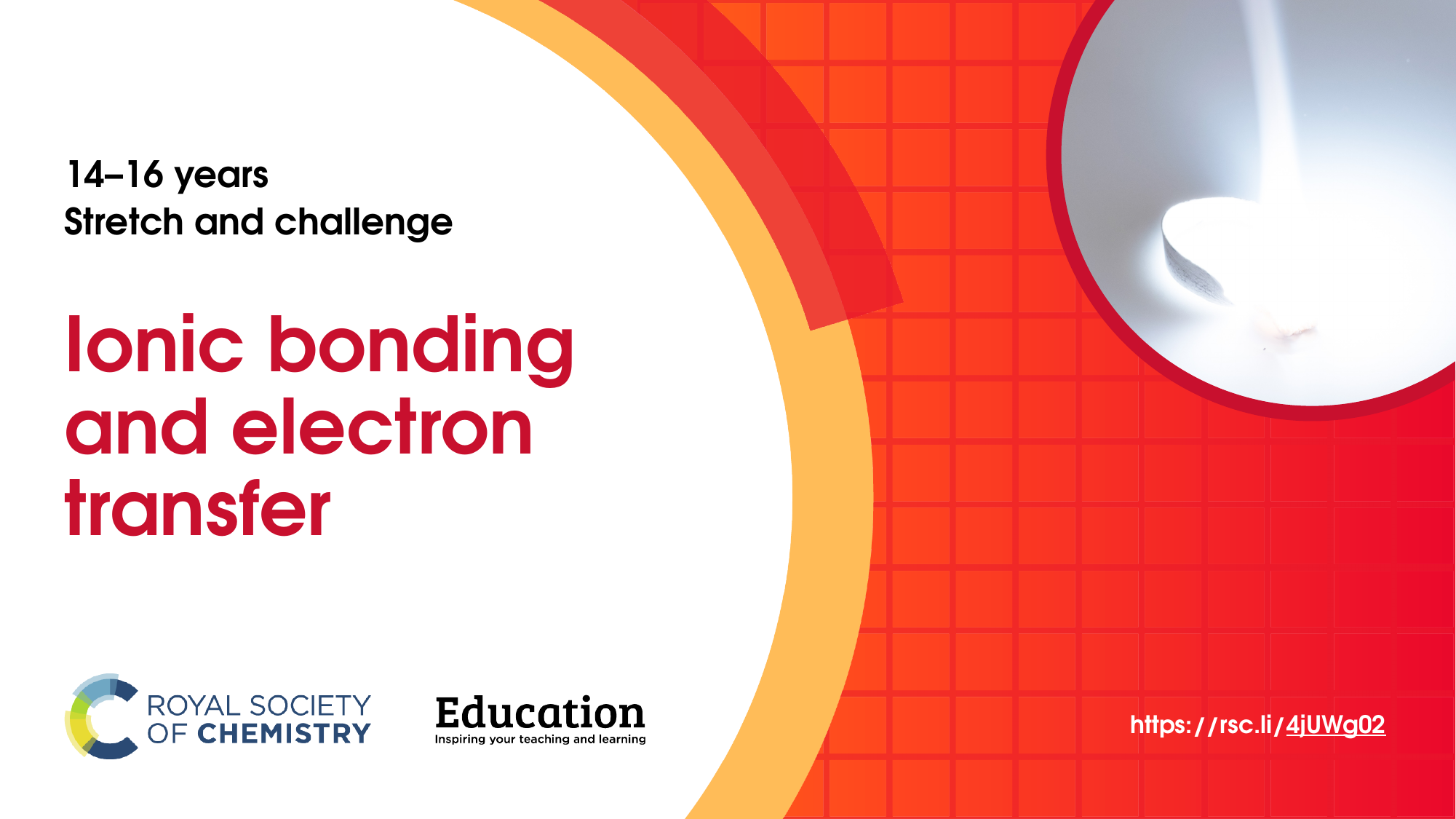

# 14–16 years Stretch and challenge
Ionic bonding and electron transfer